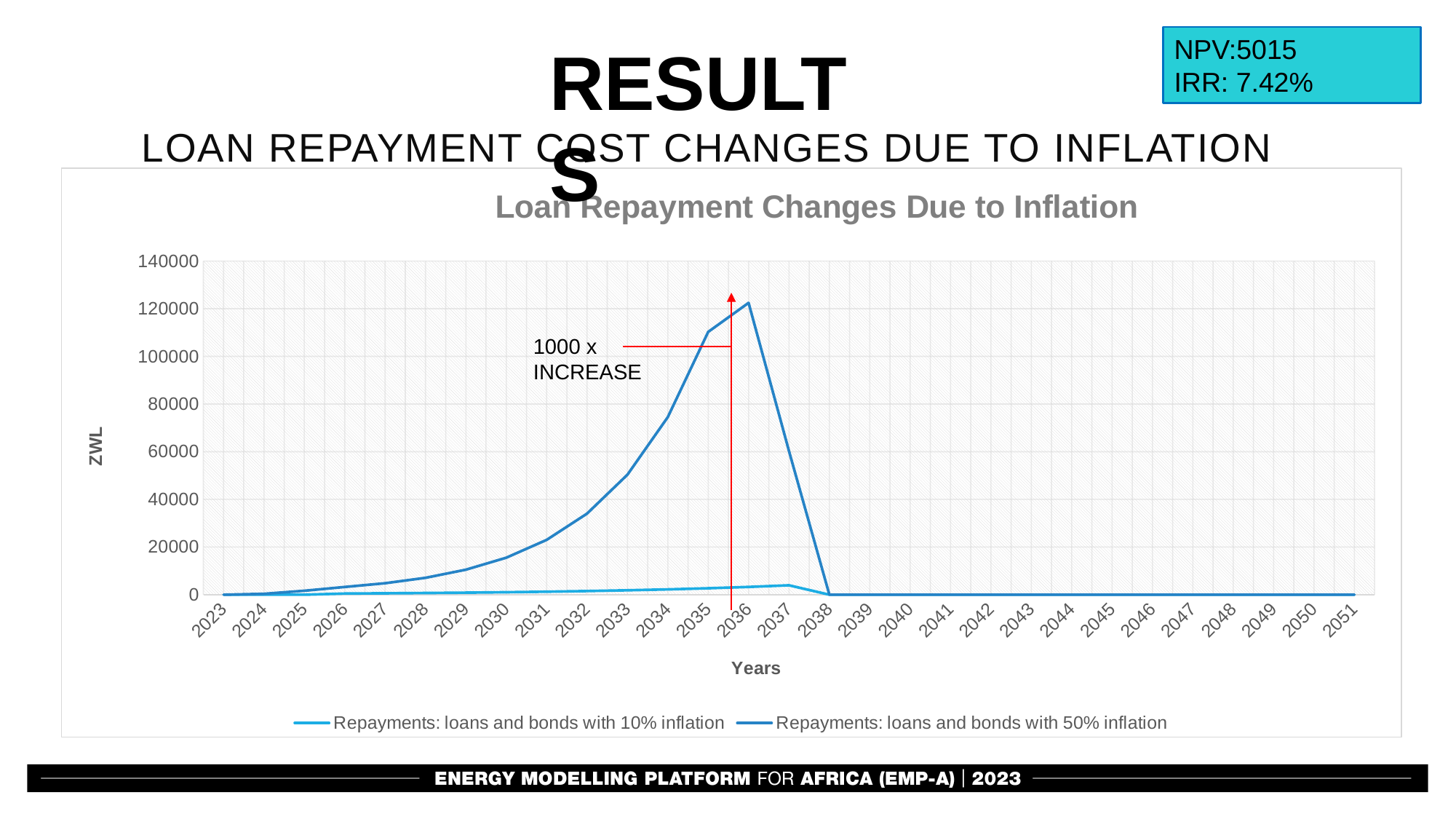

NPV:5015
IRR: 7.42%
RESULTS
# Loan Repayment cost Changes Due to Inflation

### Chart: Loan Repayment Changes Due to Inflation

| Category | Repayments: loans and bonds with 10% inflation | Repayments: loans and bonds with 50% inflation |
|---|---|---|
| 2023 | 0.0 | 0.0 |
| 2024 | 0.0 | 368.76666666667 |
| 2025 | 0.0 | 1640.9746666667 |
| 2026 | 485.44552704098 | 3236.3890133333 |
| 2027 | 587.19490950877 | 4789.8557397333 |
| 2028 | 710.27096254182 | 7088.9864948053 |
| 2029 | 859.14375629057 | 10491.700012312 |
| 2030 | 1039.2202876091 | 15527.716018222 |
| 2031 | 1257.0408598919 | 22981.019706968 |
| 2032 | 1520.5166241253 | 34011.909166313 |
| 2033 | 1839.216908542 | 50337.625566142 |
| 2034 | 2224.7167725723 | 74499.685837891 |
| 2035 | 2691.0174081036 | 110259.53504008 |
| 2036 | 3255.0546568419 | 122456.19078591 |
| 2037 | 3937.3141129162 | 60277.323188636 |
| 2038 | 0.0 | 0.0 |
| 2039 | 0.0 | 0.0 |
| 2040 | 0.0 | 0.0 |
| 2041 | 0.0 | 0.0 |
| 2042 | 0.0 | 0.0 |
| 2043 | 0.0 | 0.0 |
| 2044 | 0.0 | 0.0 |
| 2045 | 0.0 | 0.0 |
| 2046 | 0.0 | 0.0 |
| 2047 | 0.0 | 0.0 |
| 2048 | 0.0 | 0.0 |
| 2049 | 0.0 | 0.0 |
| 2050 | 0.0 | 0.0 |
| 2051 | 0.0 | 0.0 |
1000 x INCREASE